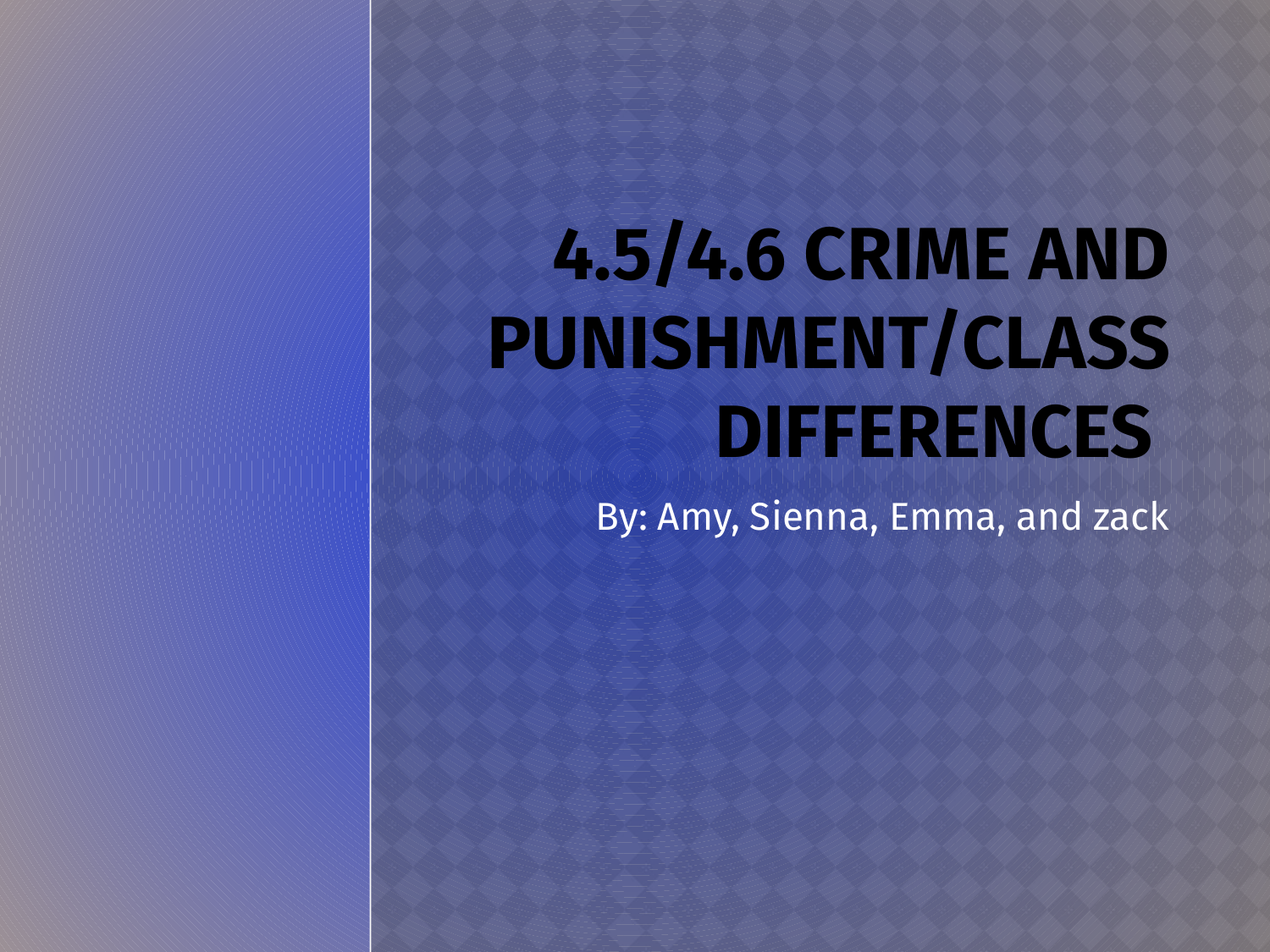

# 4.5/4.6 crime and punishment/class differences
By: Amy, Sienna, Emma, and zack